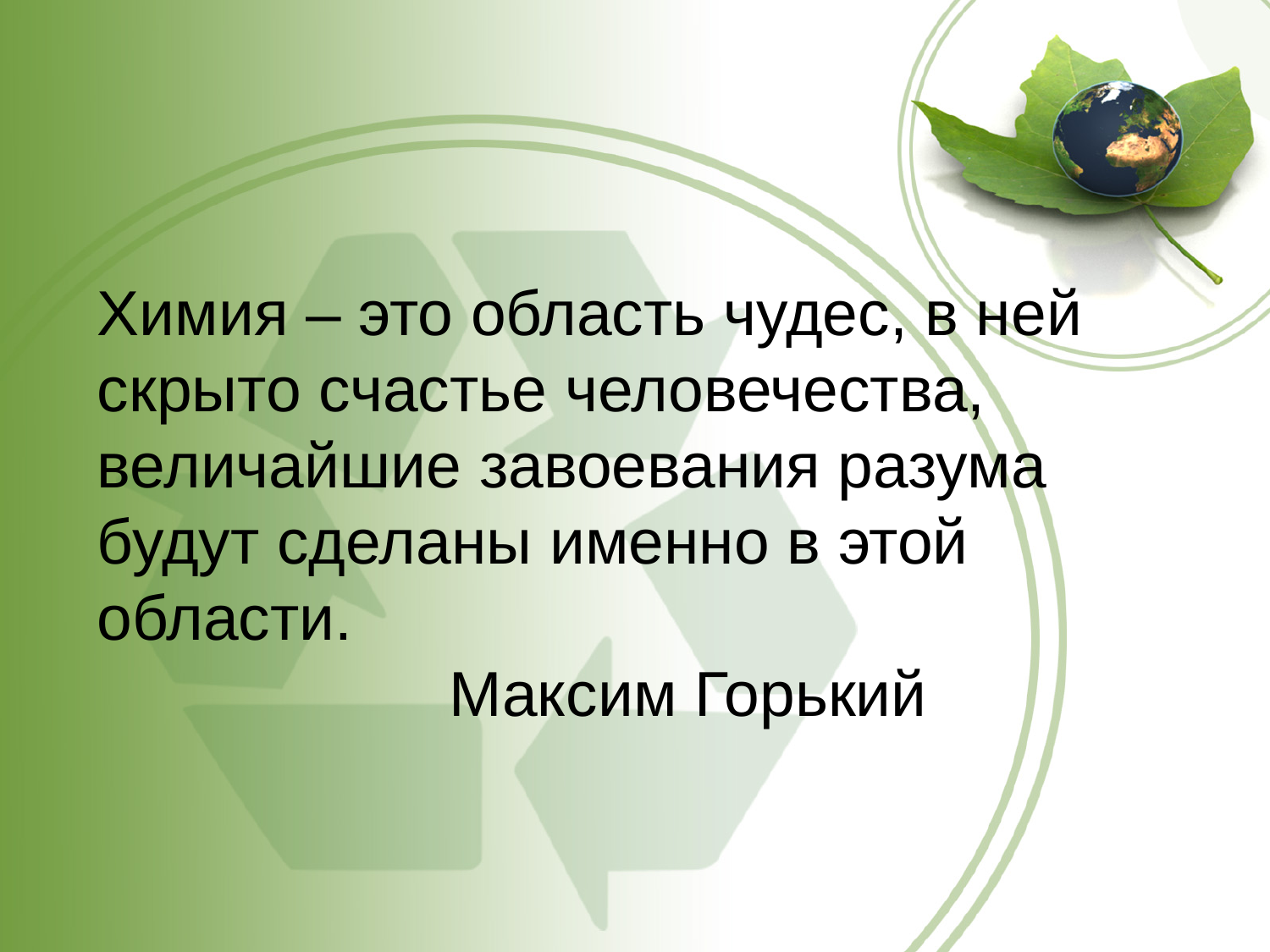

Химия – это область чудес, в ней скрыто счастье человечества, величайшие завоевания разума будут сделаны именно в этой области.
                    Максим Горький